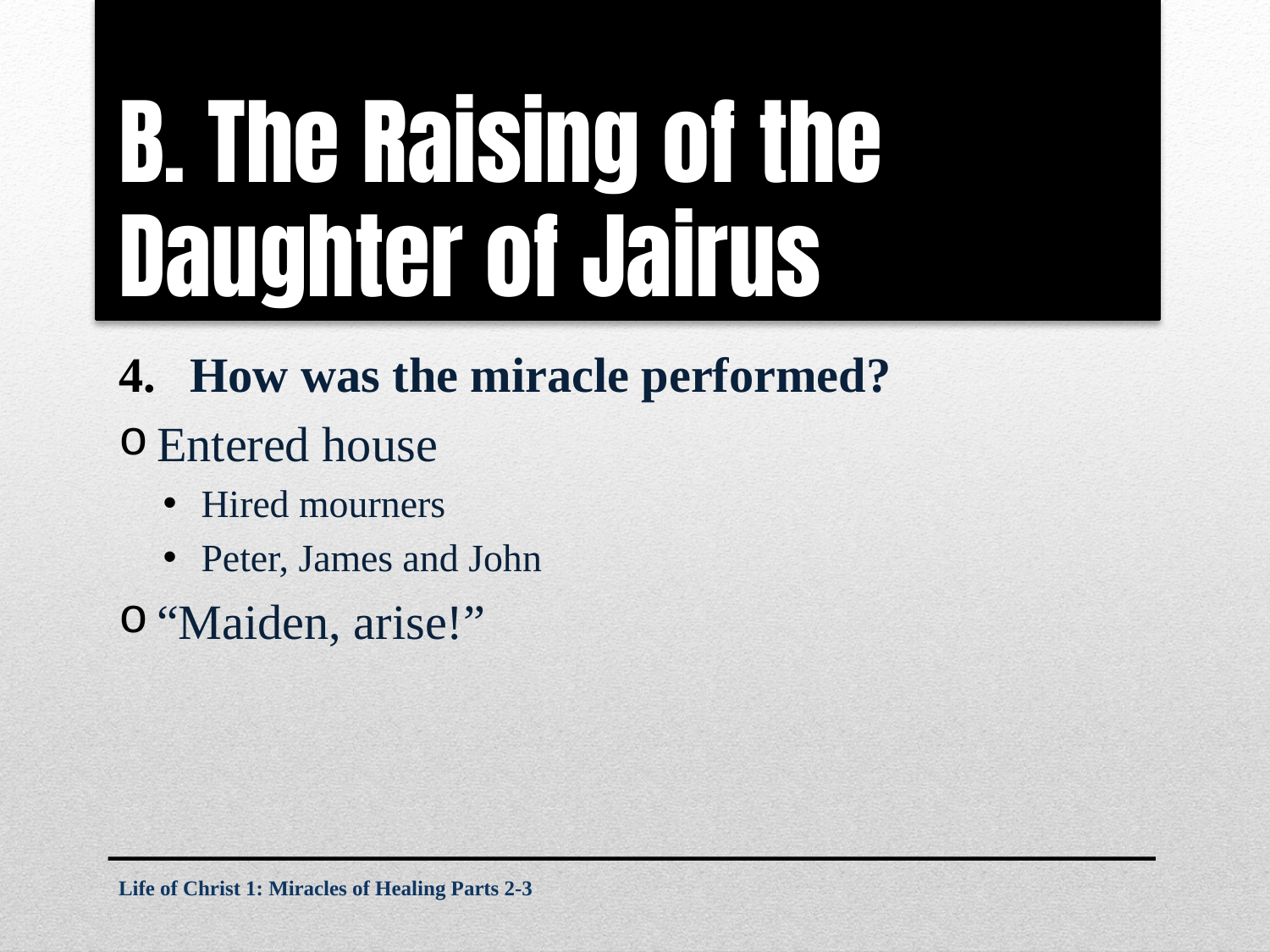

# B. The Raising of the Daughter of Jairus
How was the miracle performed?
Entered house
Hired mourners
Peter, James and John
“Maiden, arise!”

Life of Christ 1: Miracles of Healing Parts 2-3